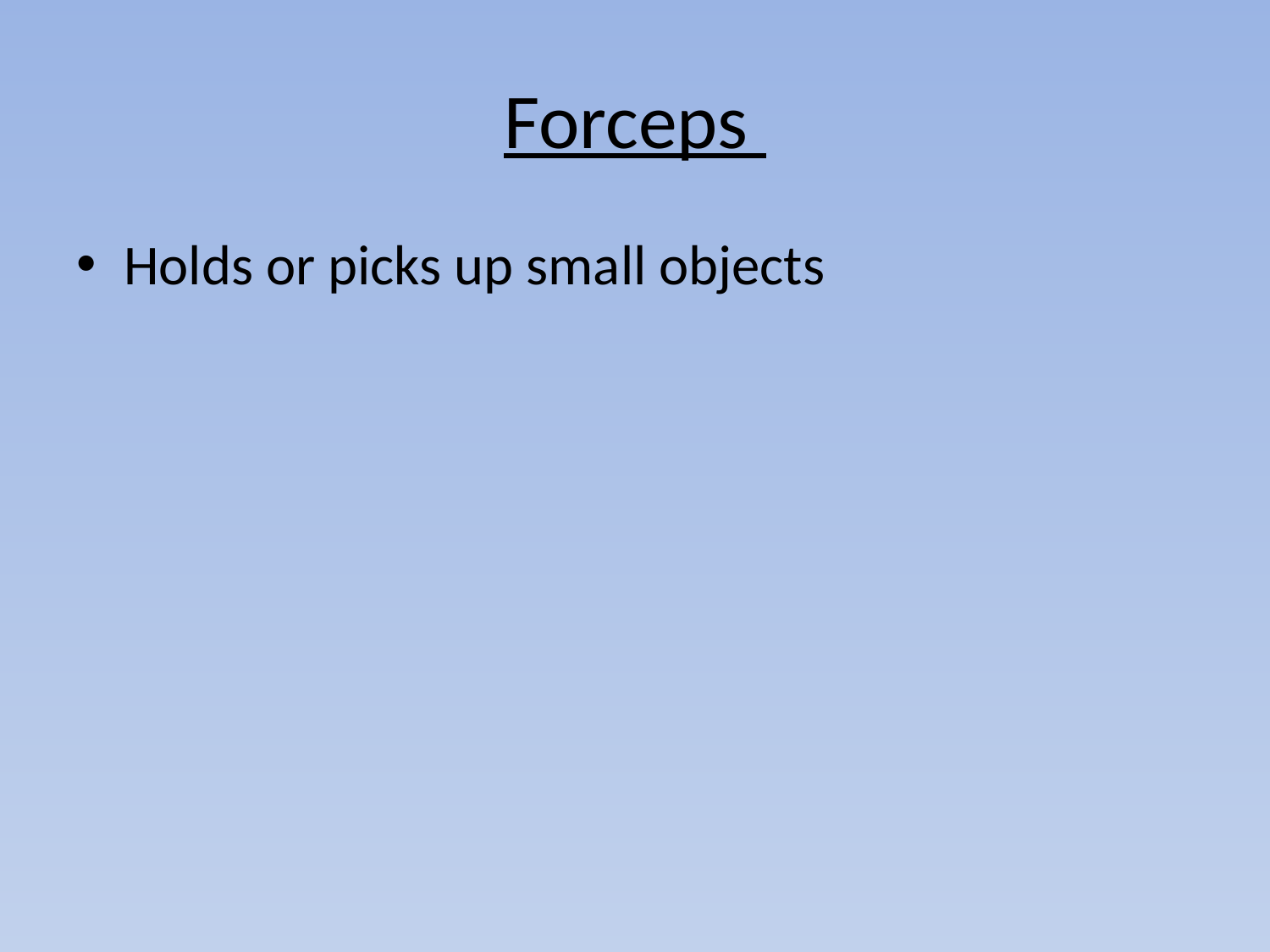

# Forceps
Holds or picks up small objects